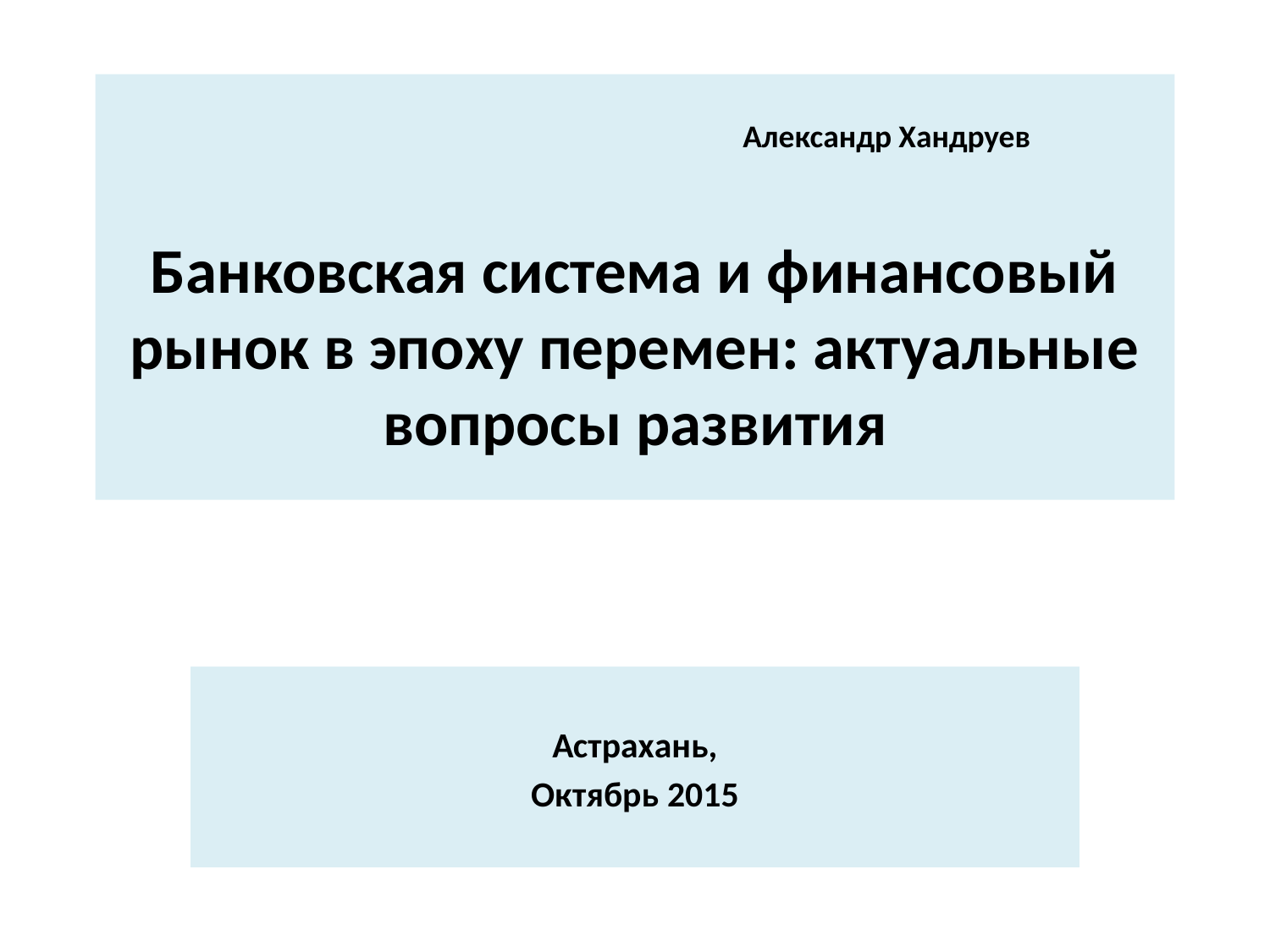

# Александр Хандруев Банковская система и финансовый рынок в эпоху перемен: актуальные вопросы развития

Астрахань,
Октябрь 2015